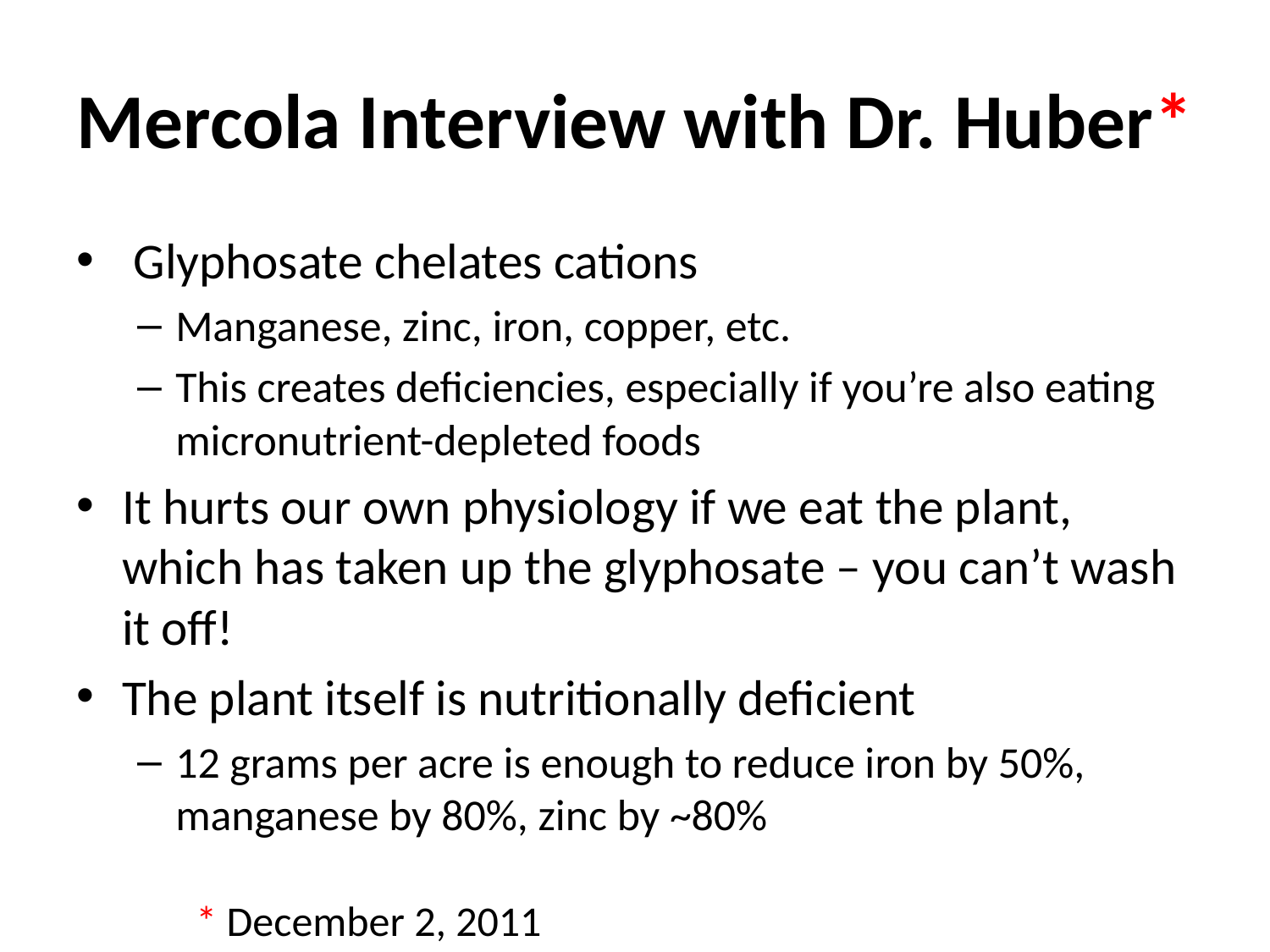

# Mercola Interview with Dr. Huber*
 Glyphosate chelates cations
Manganese, zinc, iron, copper, etc.
This creates deficiencies, especially if you’re also eating micronutrient-depleted foods
It hurts our own physiology if we eat the plant, which has taken up the glyphosate – you can’t wash it off!
The plant itself is nutritionally deficient
12 grams per acre is enough to reduce iron by 50%, manganese by 80%, zinc by ~80%

* December 2, 2011